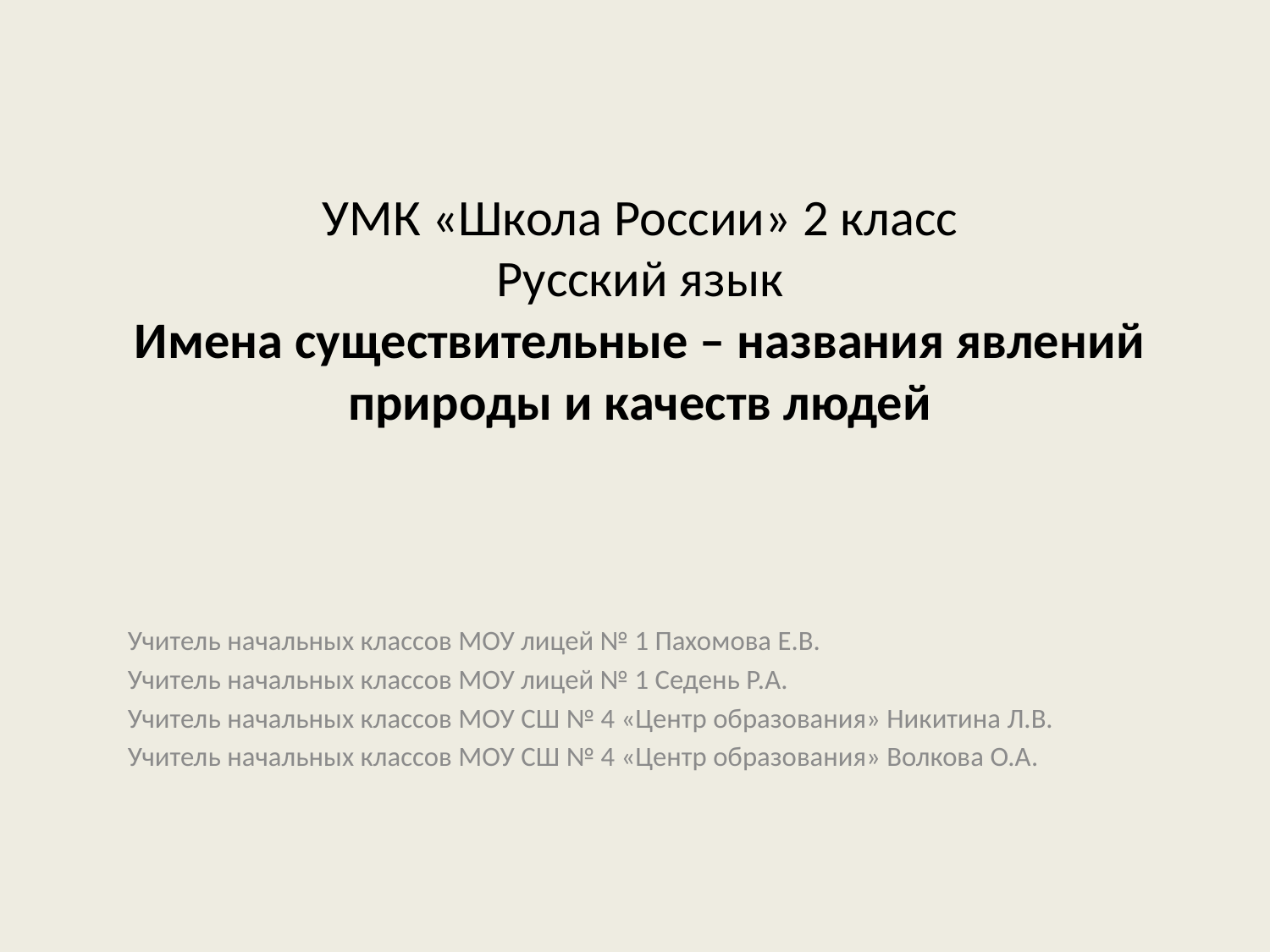

# УМК «Школа России» 2 класс Русский язык Имена существительные – названия явлений природы и качеств людей

Учитель начальных классов МОУ лицей № 1 Пахомова Е.В.
Учитель начальных классов МОУ лицей № 1 Седень Р.А.
Учитель начальных классов МОУ СШ № 4 «Центр образования» Никитина Л.В.
Учитель начальных классов МОУ СШ № 4 «Центр образования» Волкова О.А.